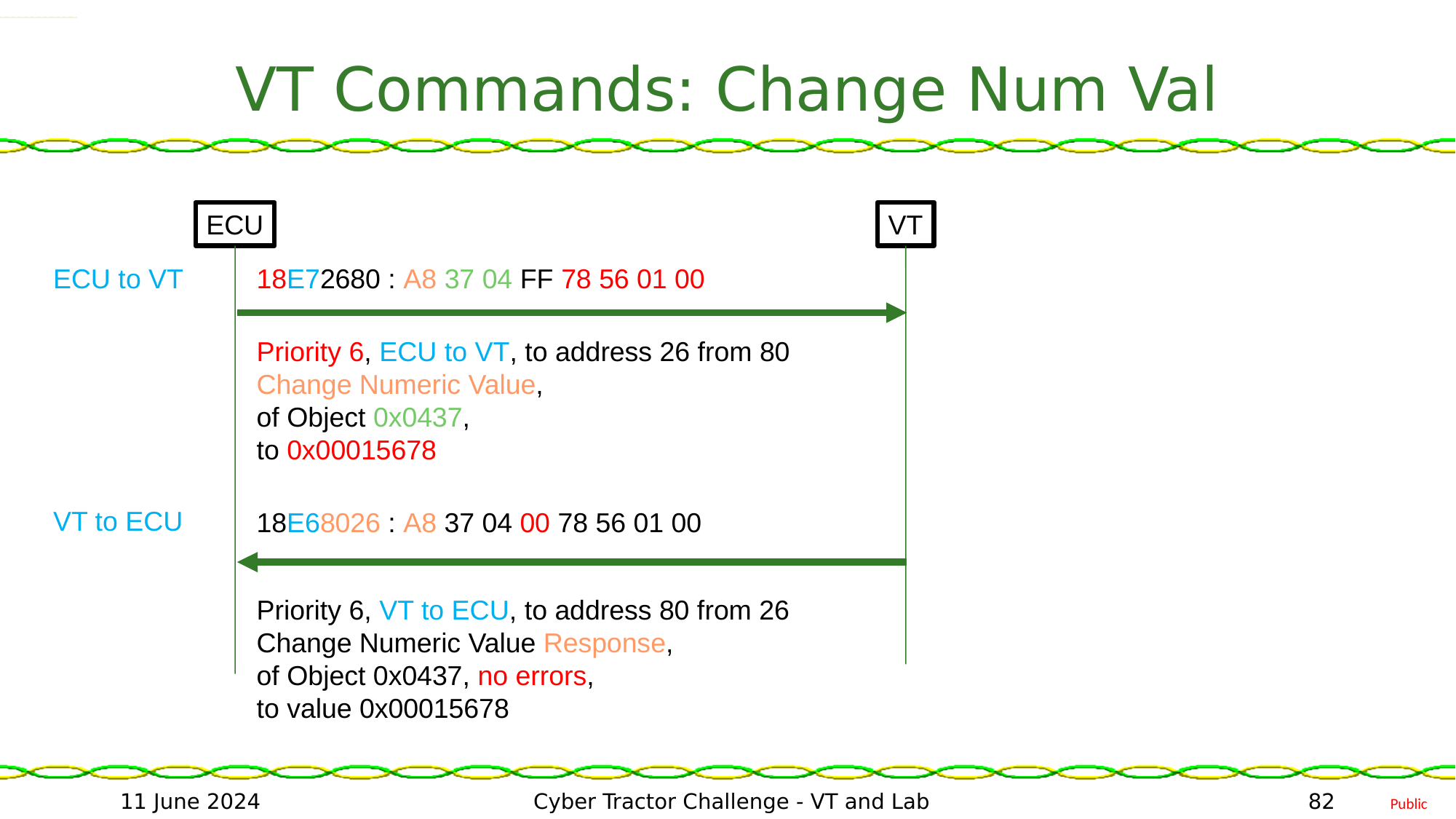

# VT Commands: Change Num Val
ECU
VT
ECU to VT
18E72680 : A8 37 04 FF 78 56 01 00
Priority 6, ECU to VT, to address 26 from 80
Change Numeric Value,
of Object 0x0437,
to 0x00015678
VT to ECU
18E68026 : A8 37 04 00 78 56 01 00
Priority 6, VT to ECU, to address 80 from 26
Change Numeric Value Response,
of Object 0x0437, no errors,
to value 0x00015678
11 June 2024
Cyber Tractor Challenge - VT and Lab
82